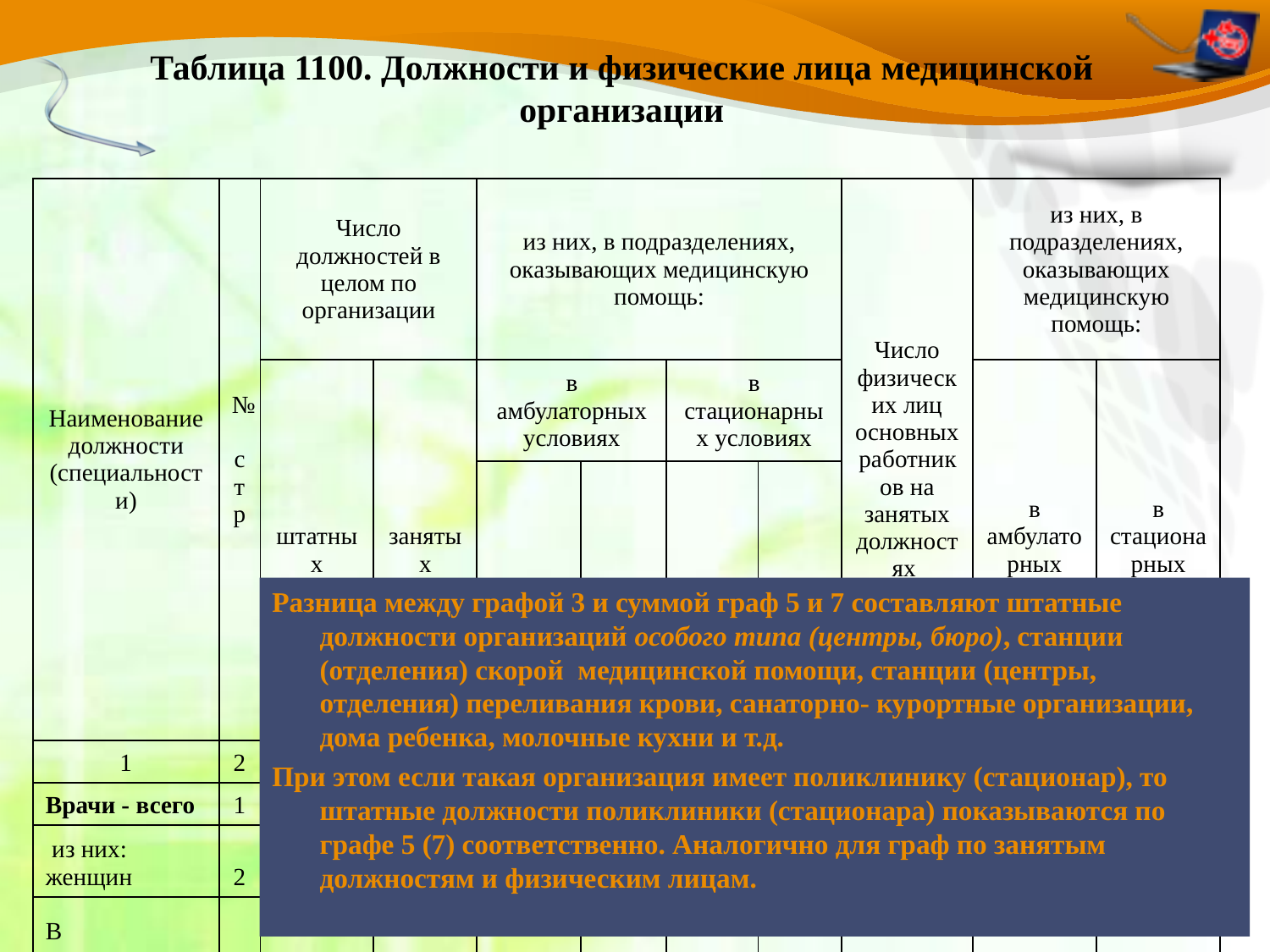

Таблица 1100. Должности и физические лица медицинской организации
| Наименование должности (специальности) | № стр | Число должностей в целом по организации |  | из них, в подразделениях, оказывающих медицинскую помощь: |  |  |  | Число физических лиц основных работников на занятых должностях | из них, в подразделениях, оказывающих медицинскую помощь: |  |
| --- | --- | --- | --- | --- | --- | --- | --- | --- | --- | --- |
|  |  | штатных | занятых | в амбулаторных условиях |  | в стационарных условиях |  |  | в амбулаторных условиях | в стационарных условиях |
|  |  |  |  | штатных | занятых | штатных | занятых |  |  |  |
| 1 | 2 | 3 | 4 | 5 | 6 | 7 | 8 | 9 | 10 | 11 |
| Врачи - всего | 1 |  |  |  |  |  |  |  |  |  |
| из них: женщин | 2 | х | х | х | х | х | х |  | х | х |
| В организациях, расположенных в сельской местности (из стр.1) | 3 |  |  |  |  |  |  |  |  |  |
Разница между графой 3 и суммой граф 5 и 7 составляют штатные должности организаций особого типа (центры, бюро), станции (отделения) скорой  медицинской помощи, станции (центры, отделения) переливания крови, санаторно- курортные организации, дома ребенка, молочные кухни и т.д.
При этом если такая организация имеет поликлинику (стационар), то штатные должности поликлиники (стационара) показываются по графе 5 (7) соответственно. Аналогично для граф по занятым должностям и физическим лицам.